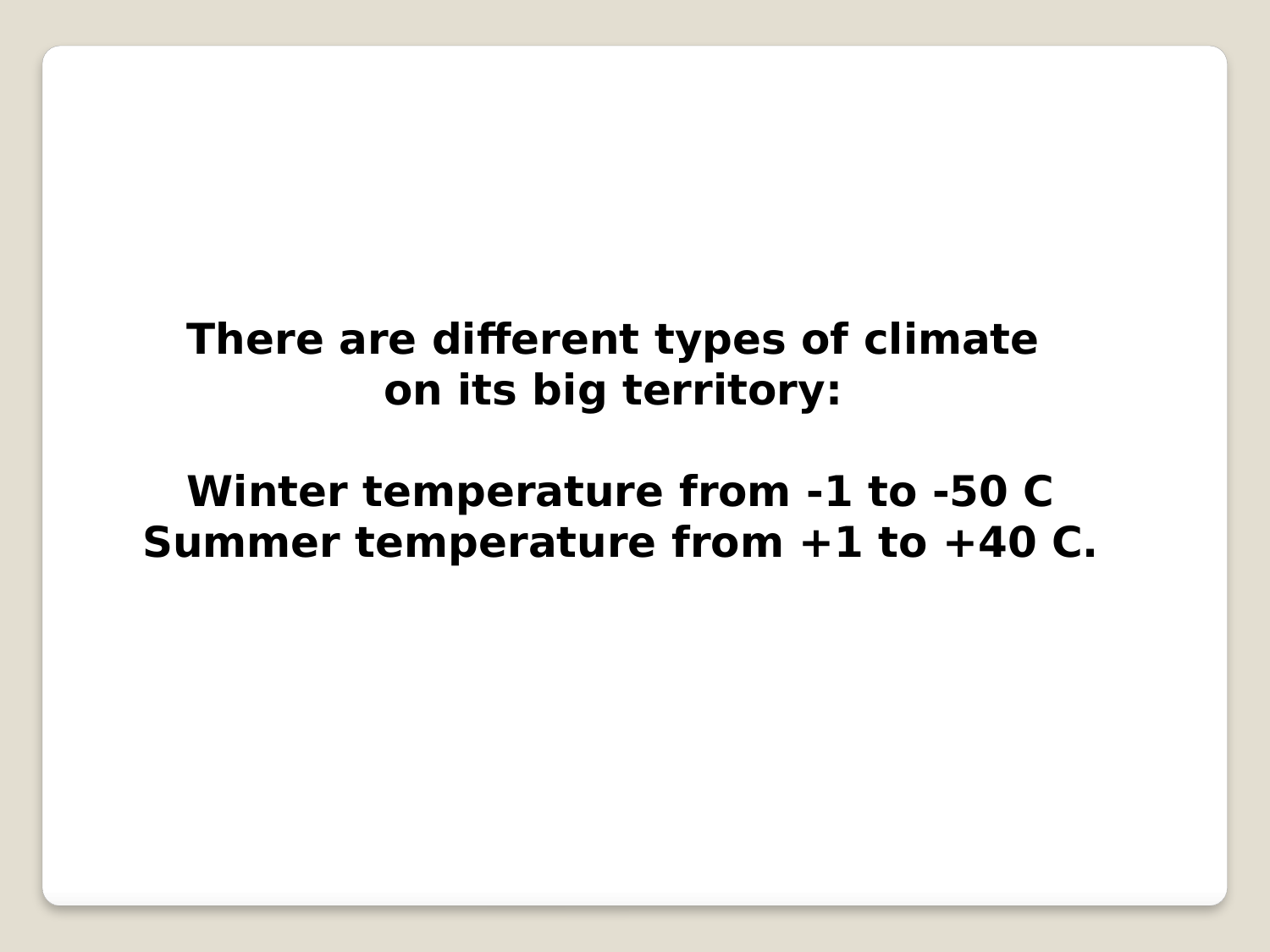

There are different types of climate
on its big territory:

Winter temperature from -1 to -50 C
Summer temperature from +1 to +40 C.